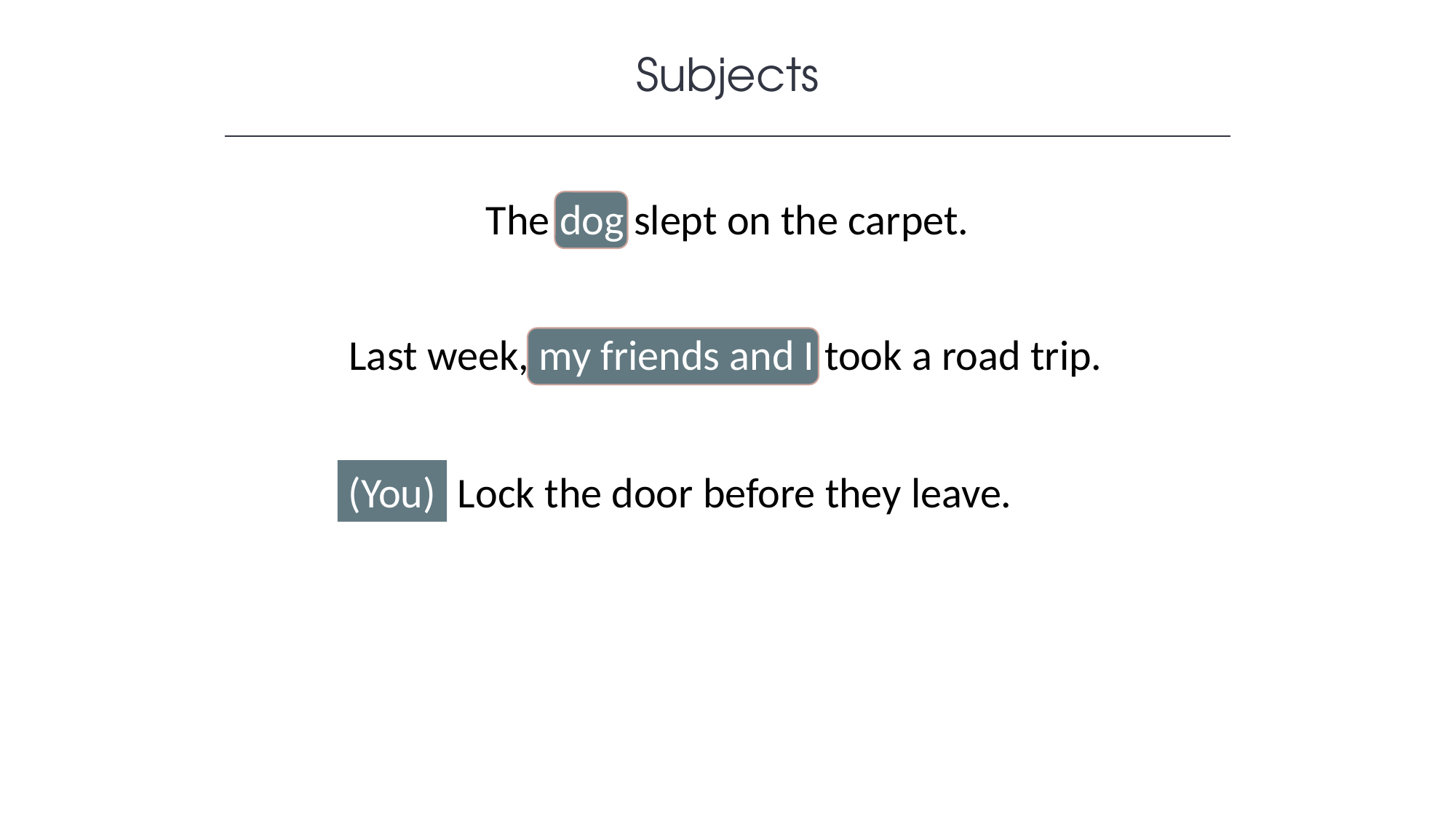

Subjects
HAWKES LEARNING
The dog slept on the carpet.

Last week, my friends and I took a road trip.

Lock the door before they leave.
(You)